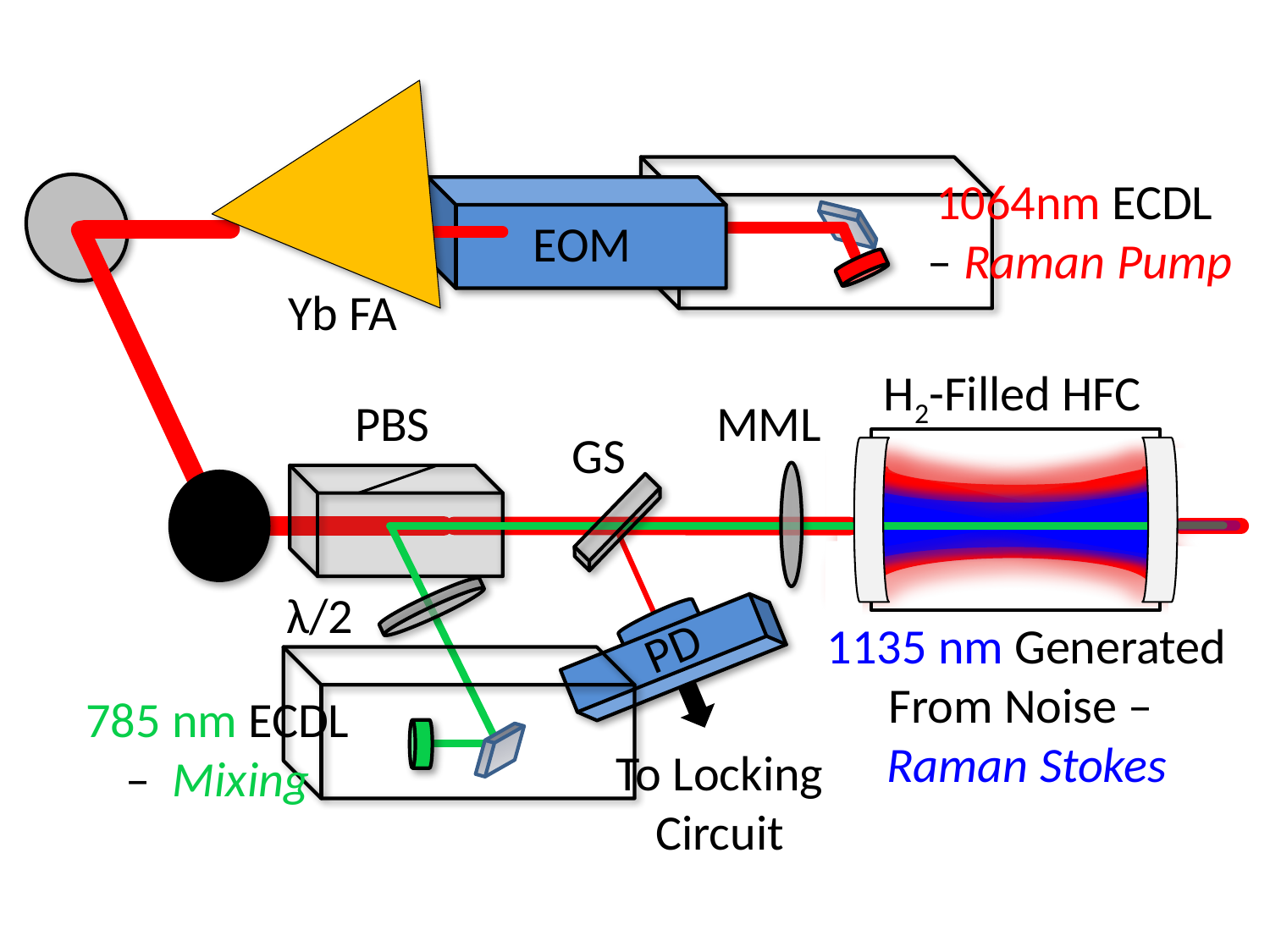

1064nm ECDL
 – Raman Pump

EOM

Yb FA
H2-Filled HFC
PBS
MML

GS

λ/2

1135 nm Generated From Noise –
Raman Stokes
PD

785 nm ECDL –  Mixing

To Locking Circuit